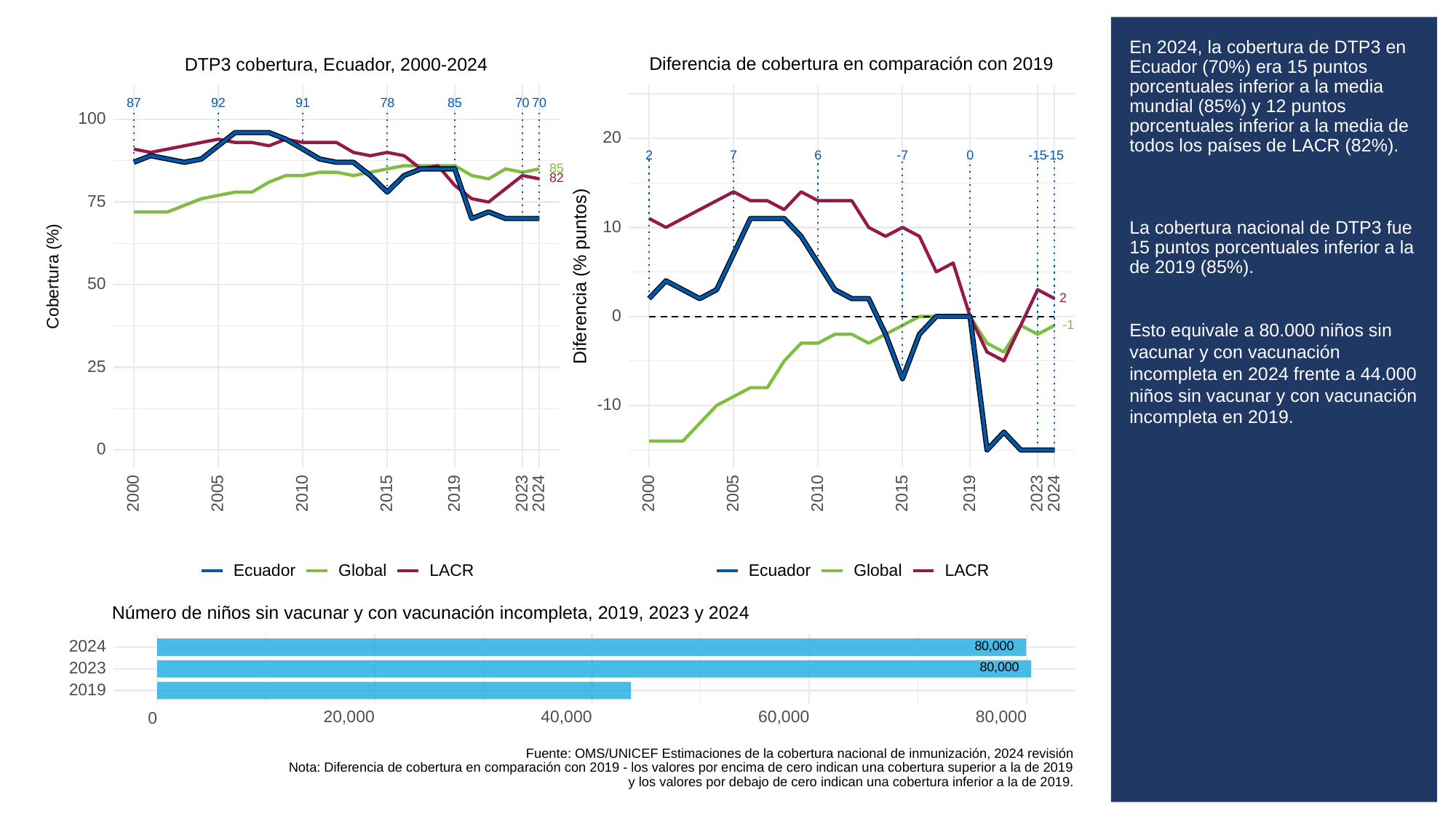

# En 2024, la cobertura de DTP3 en Ecuador (70%) era 15 puntos porcentuales inferior a la media mundial (85%) y 12 puntos porcentuales inferior a la media de todos los países de LACR (82%).

La cobertura nacional de DTP3 fue 15 puntos porcentuales inferior a la de 2019 (85%).

Esto equivale a 80.000 niños sin vacunar y con vacunación incompleta en 2024 frente a 44.000 niños sin vacunar y con vacunación incompleta en 2019.

Diferencia de cobertura en comparación con 2019
DTP3 cobertura, Ecuador, 2000-2024

87
92
91
78
85
70
70

100

20

6
0
-15
-15
2
7
-7

85

82

75

10

Diferencia (% puntos)
Cobertura (%)

50

2
0

-1

25

-10

0

2023
2023
2000
2005
2010
2015
2019
2024
2000
2005
2010
2015
2019
2024
Global
LACR
Global
LACR
Ecuador
Ecuador

Número de niños sin vacunar y con vacunación incompleta, 2019, 2023 y 2024

80,000
2024

80,000
2023

2019

20,000
40,000
60,000
80,000
0
Fuente: OMS/UNICEF Estimaciones de la cobertura nacional de inmunización, 2024 revisión
Nota: Diferencia de cobertura en comparación con 2019 - los valores por encima de cero indican una cobertura superior a la de 2019
y los valores por debajo de cero indican una cobertura inferior a la de 2019.